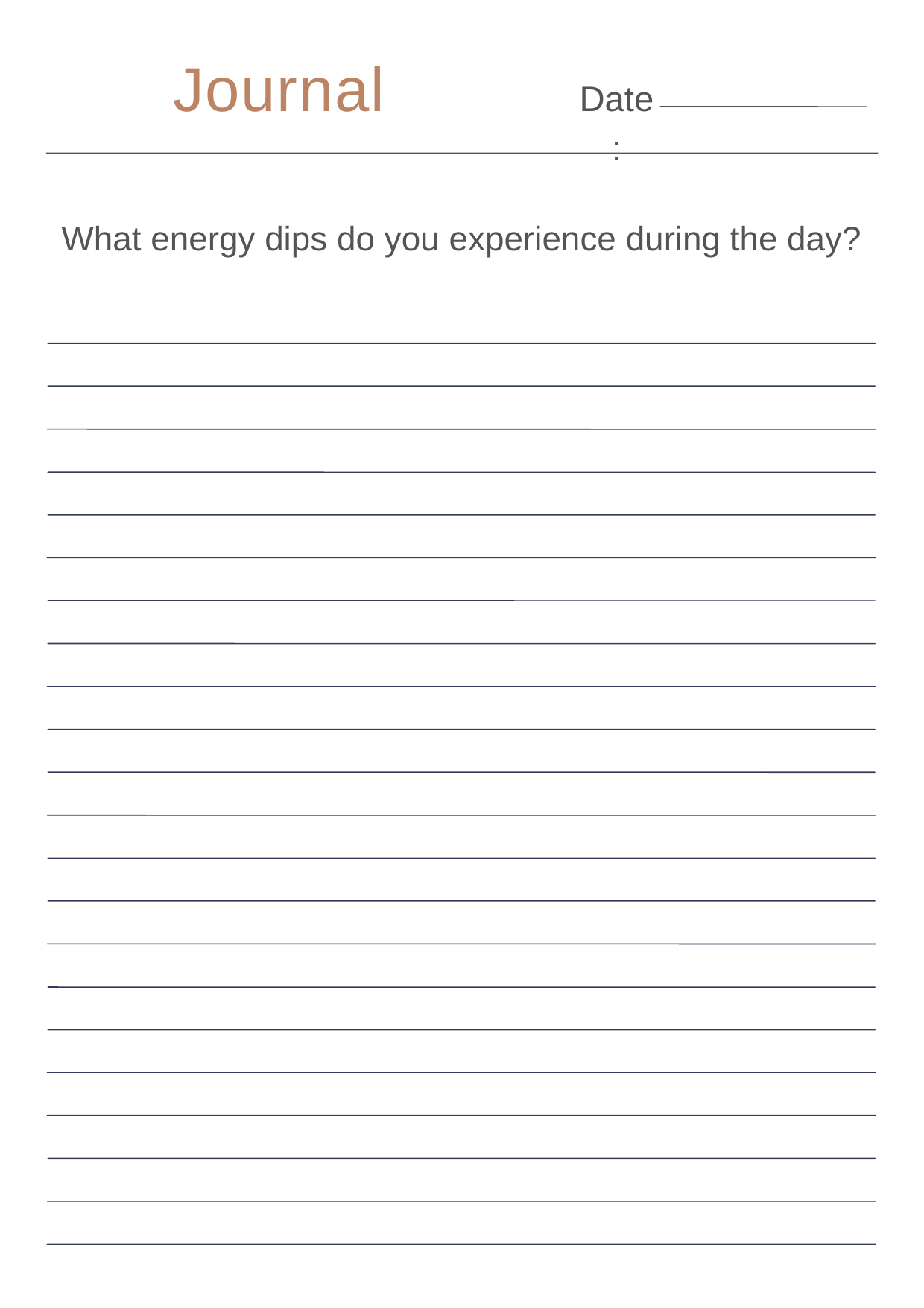

Journal
Date:

What energy dips do you experience during the day?